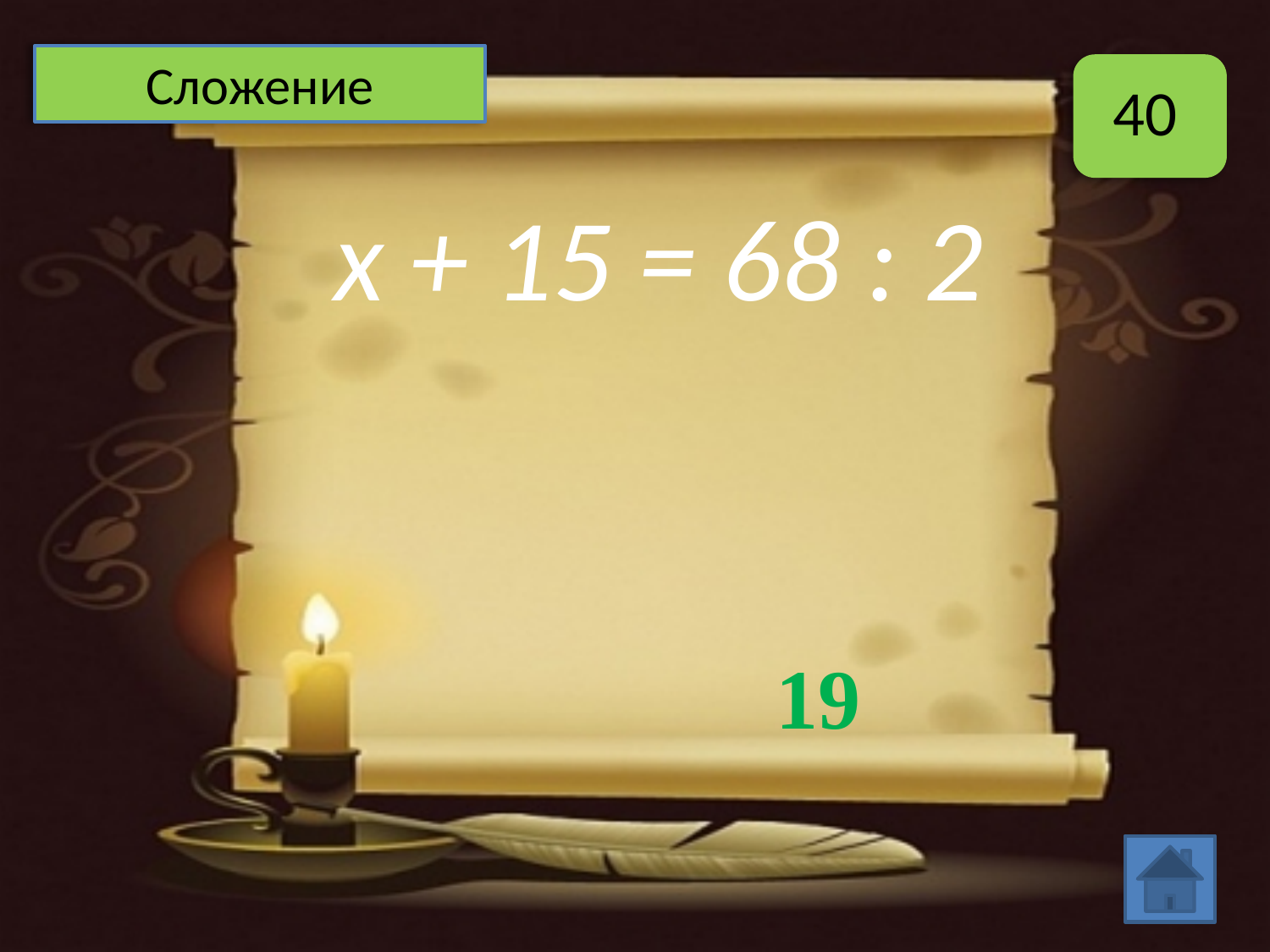

Сложение

40
 х + 15 = 68 : 2

19